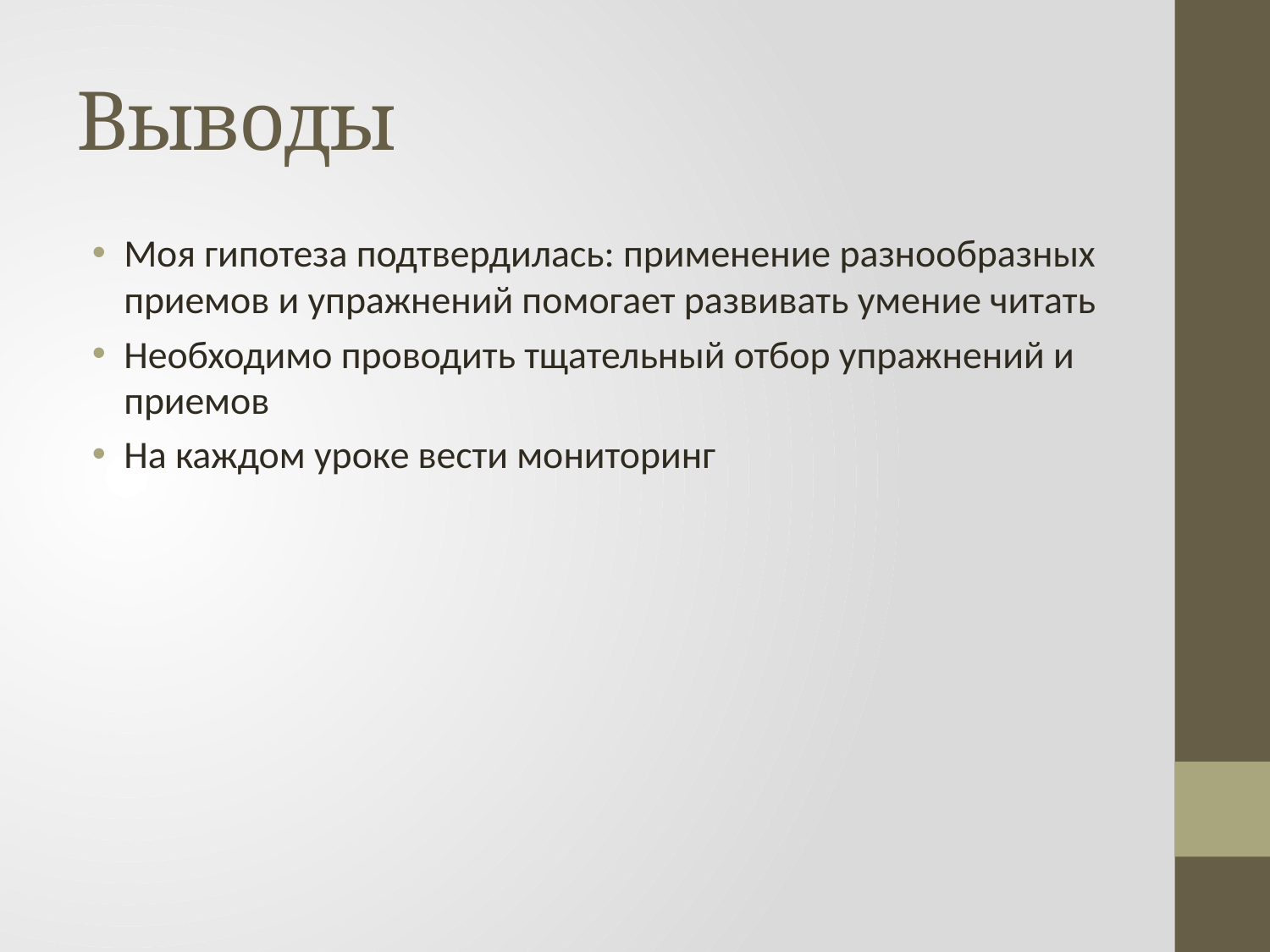

# Выводы
Моя гипотеза подтвердилась: применение разнообразных приемов и упражнений помогает развивать умение читать
Необходимо проводить тщательный отбор упражнений и приемов
На каждом уроке вести мониторинг